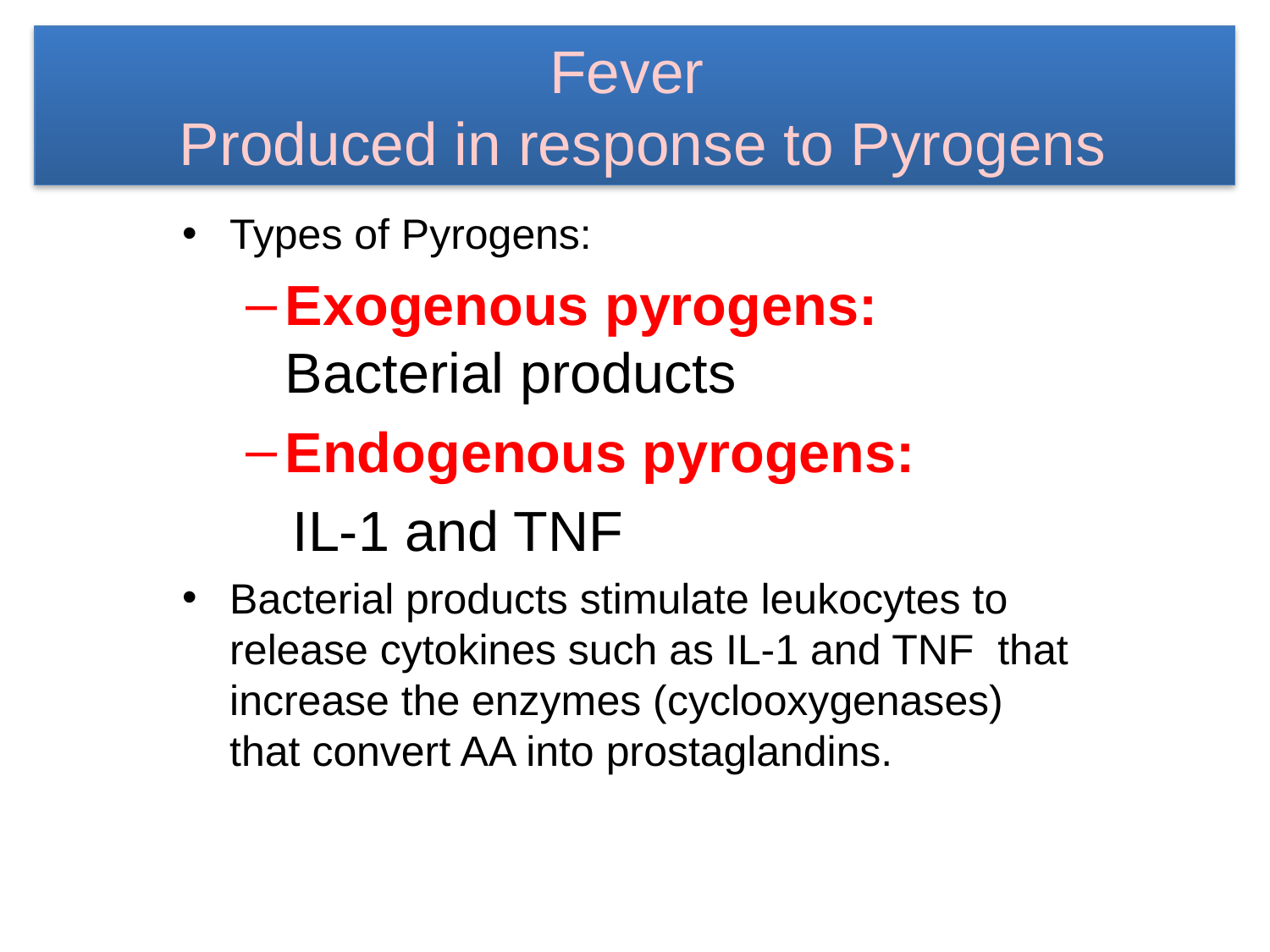

# Fever Produced in response to Pyrogens
Types of Pyrogens:
Exogenous pyrogens: Bacterial products
Endogenous pyrogens:
   IL-1 and TNF
Bacterial products stimulate leukocytes to release cytokines such as IL-1 and TNF  that increase the enzymes (cyclooxygenases) that convert AA into prostaglandins.